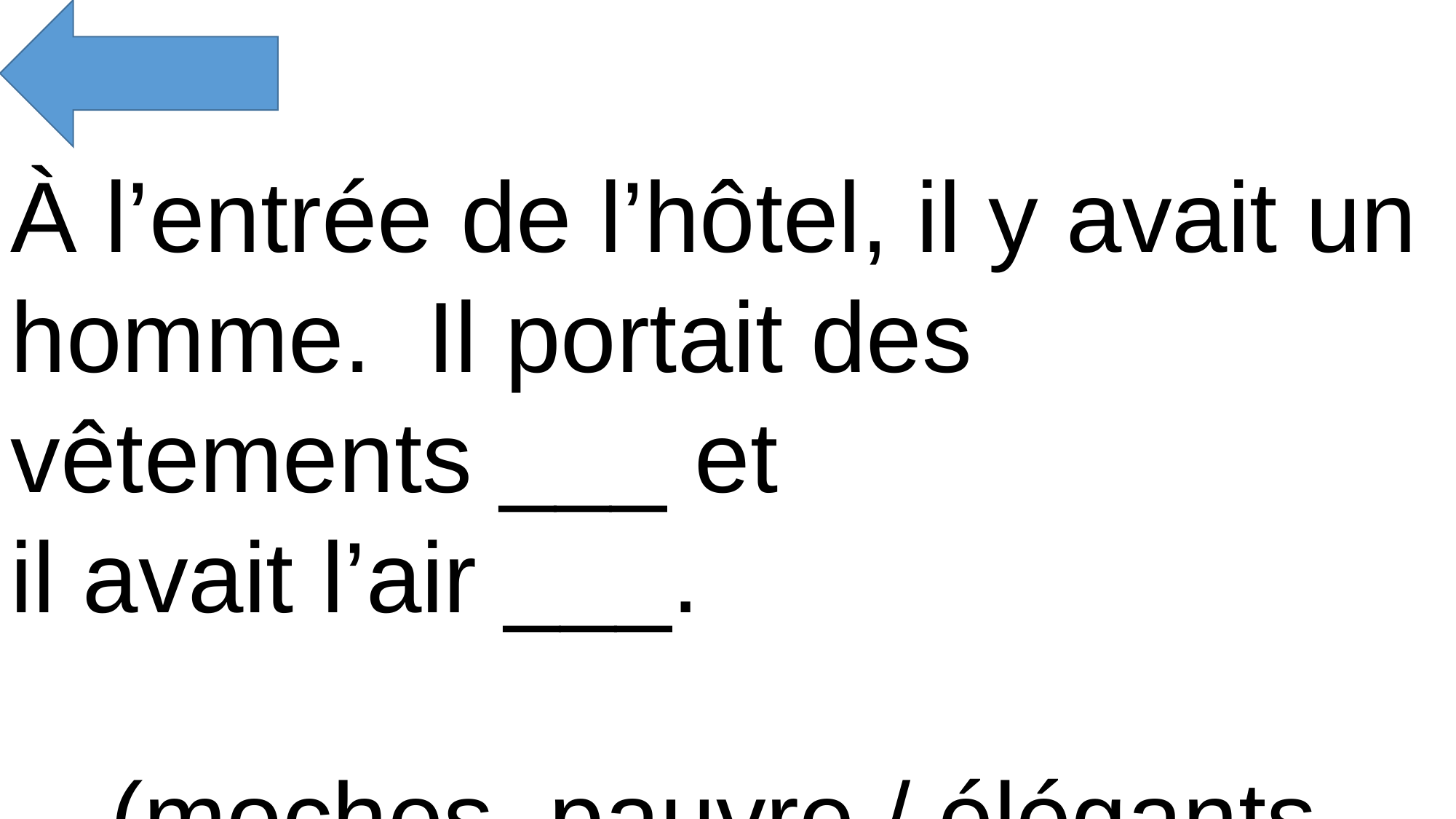

À l’entrée de l’hôtel, il y avait un homme.  Il portait des vêtements ___ et
il avait l’air ___.

(moches, pauvre / élégants, riche)